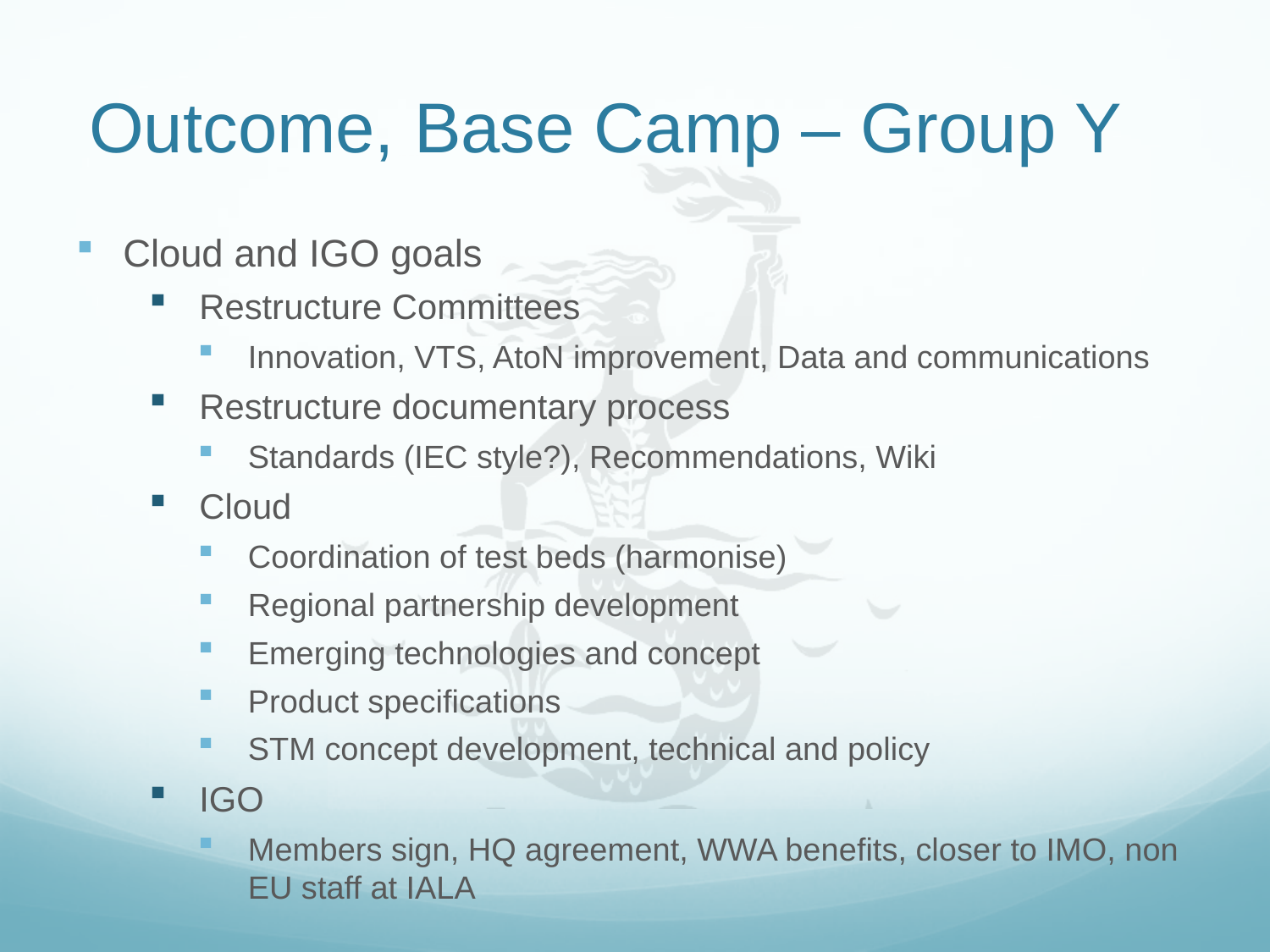

# Outcome, Base Camp – Group Y
Cloud and IGO goals
Restructure Committees
Innovation, VTS, AtoN improvement, Data and communications
Restructure documentary process
Standards (IEC style?), Recommendations, Wiki
Cloud
Coordination of test beds (harmonise)
Regional partnership development
Emerging technologies and concept
Product specifications
STM concept development, technical and policy
IGO
Members sign, HQ agreement, WWA benefits, closer to IMO, non EU staff at IALA